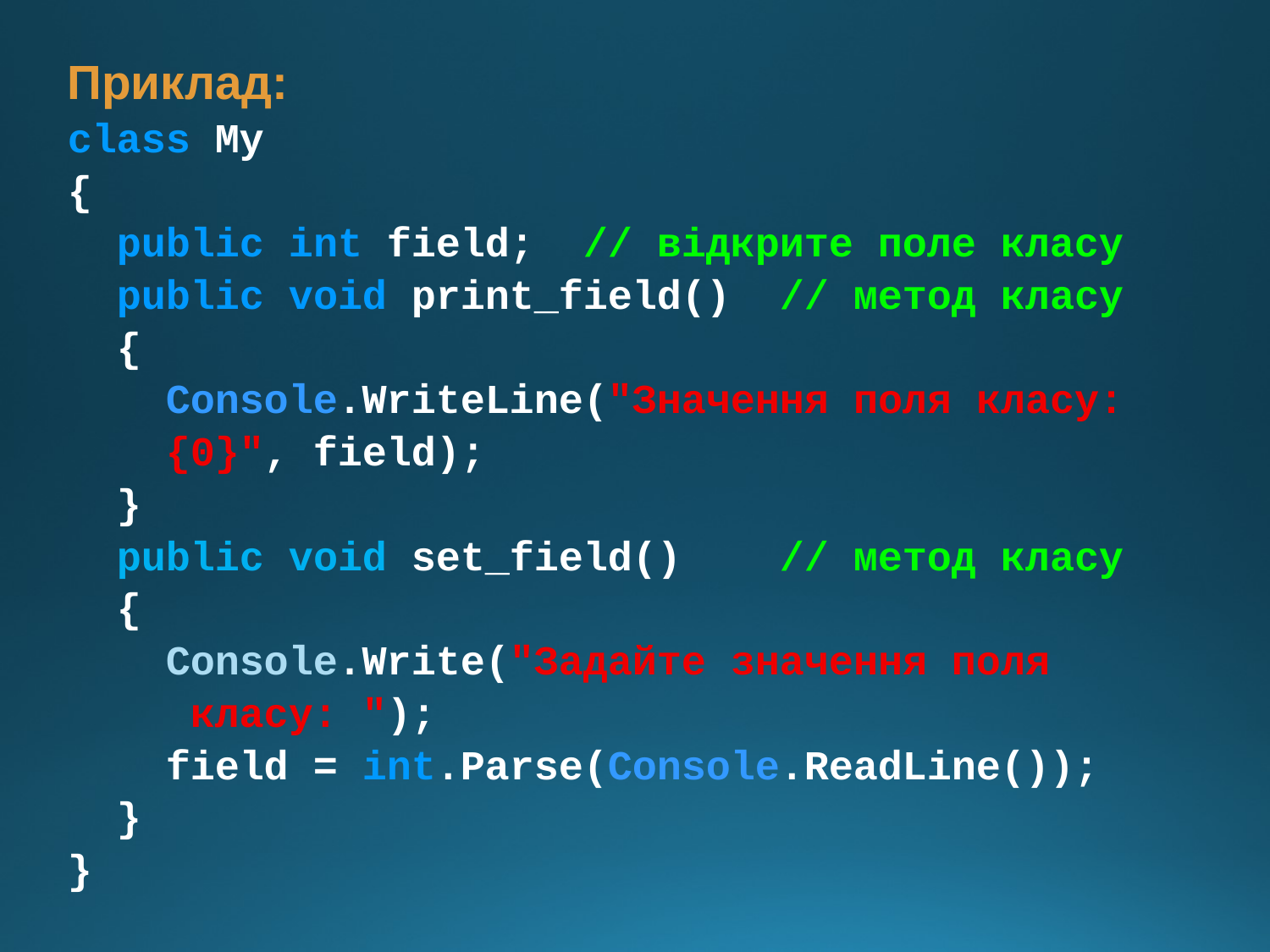

Приклад:
class My
{
  public int field;  // відкрите поле класу
  public void print_field()  // метод класу
  {
    Console.WriteLine("Значення поля класу:
    {0}", field);
  }
  public void set_field()    // метод класу
  {
    Console.Write("Задайте значення поля
     класу: ");
    field = int.Parse(Console.ReadLine());
  }
}